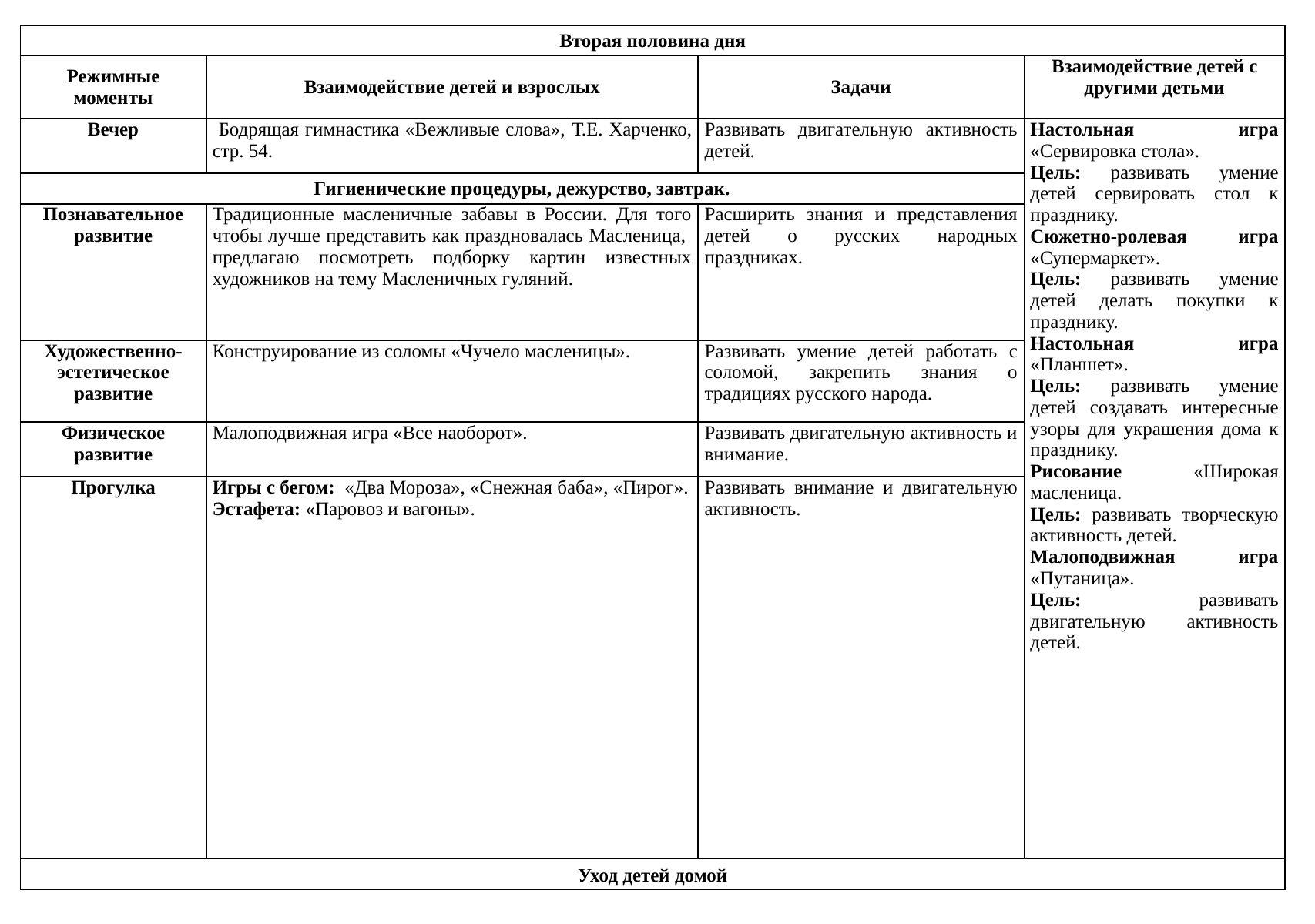

| Вторая половина дня |  |  |  |
| --- | --- | --- | --- |
| Режимные моменты | Взаимодействие детей и взрослых | Задачи | Взаимодействие детей с другими детьми |
| Вечер | Бодрящая гимнастика «Вежливые слова», Т.Е. Харченко, стр. 54. | Развивать двигательную активность детей. | Настольная игра «Сервировка стола». Цель: развивать умение детей сервировать стол к празднику. Сюжетно-ролевая игра «Супермаркет». Цель: развивать умение детей делать покупки к празднику. Настольная игра «Планшет». Цель: развивать умение детей создавать интересные узоры для украшения дома к празднику. Рисование «Широкая масленица. Цель: развивать творческую активность детей. Малоподвижная игра «Путаница». Цель: развивать двигательную активность детей. |
| Гигиенические процедуры, дежурство, завтрак. |  |  |  |
| Познавательное развитие | Традиционные масленичные забавы в России. Для того чтобы лучше представить как праздновалась Масленица, предлагаю посмотреть подборку картин известных художников на тему Масленичных гуляний. | Расширить знания и представления детей о русских народных праздниках. |  |
| Художественно-эстетическое развитие | Конструирование из соломы «Чучело масленицы». | Развивать умение детей работать с соломой, закрепить знания о традициях русского народа. |  |
| Физическое развитие | Малоподвижная игра «Все наоборот». | Развивать двигательную активность и внимание. |  |
| Прогулка | Игры с бегом: «Два Мороза», «Снежная баба», «Пирог». Эстафета: «Паровоз и вагоны». | Развивать внимание и двигательную активность. |  |
| Уход детей домой |  |  |  |